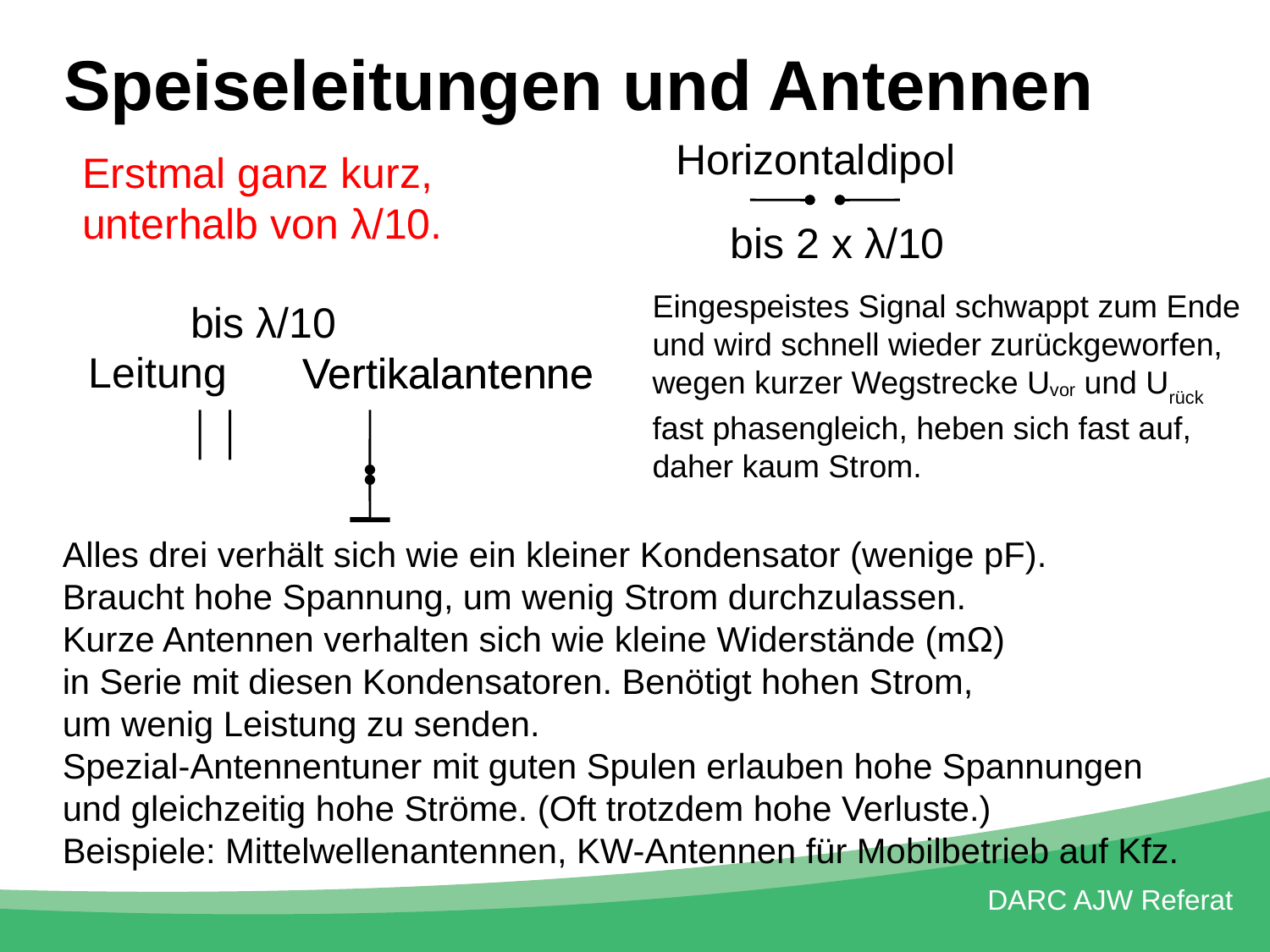

Speiseleitungen und Antennen
Horizontaldipol
Erstmal ganz kurz,
unterhalb von λ/10.

bis 2 x λ/10
Eingespeistes Signal schwappt zum Ende
und wird schnell wieder zurückgeworfen,
wegen kurzer Wegstrecke Uvor und Urück
fast phasengleich, heben sich fast auf,
daher kaum Strom.
bis λ/10
Leitung
Vertikalantenne
Vertikalantenne

Alles drei verhält sich wie ein kleiner Kondensator (wenige pF).
Braucht hohe Spannung, um wenig Strom durchzulassen.
Kurze Antennen verhalten sich wie kleine Widerstände (mΩ)
in Serie mit diesen Kondensatoren. Benötigt hohen Strom,
um wenig Leistung zu senden.
Spezial-Antennentuner mit guten Spulen erlauben hohe Spannungen
und gleichzeitig hohe Ströme. (Oft trotzdem hohe Verluste.)
Beispiele: Mittelwellenantennen, KW-Antennen für Mobilbetrieb auf Kfz.